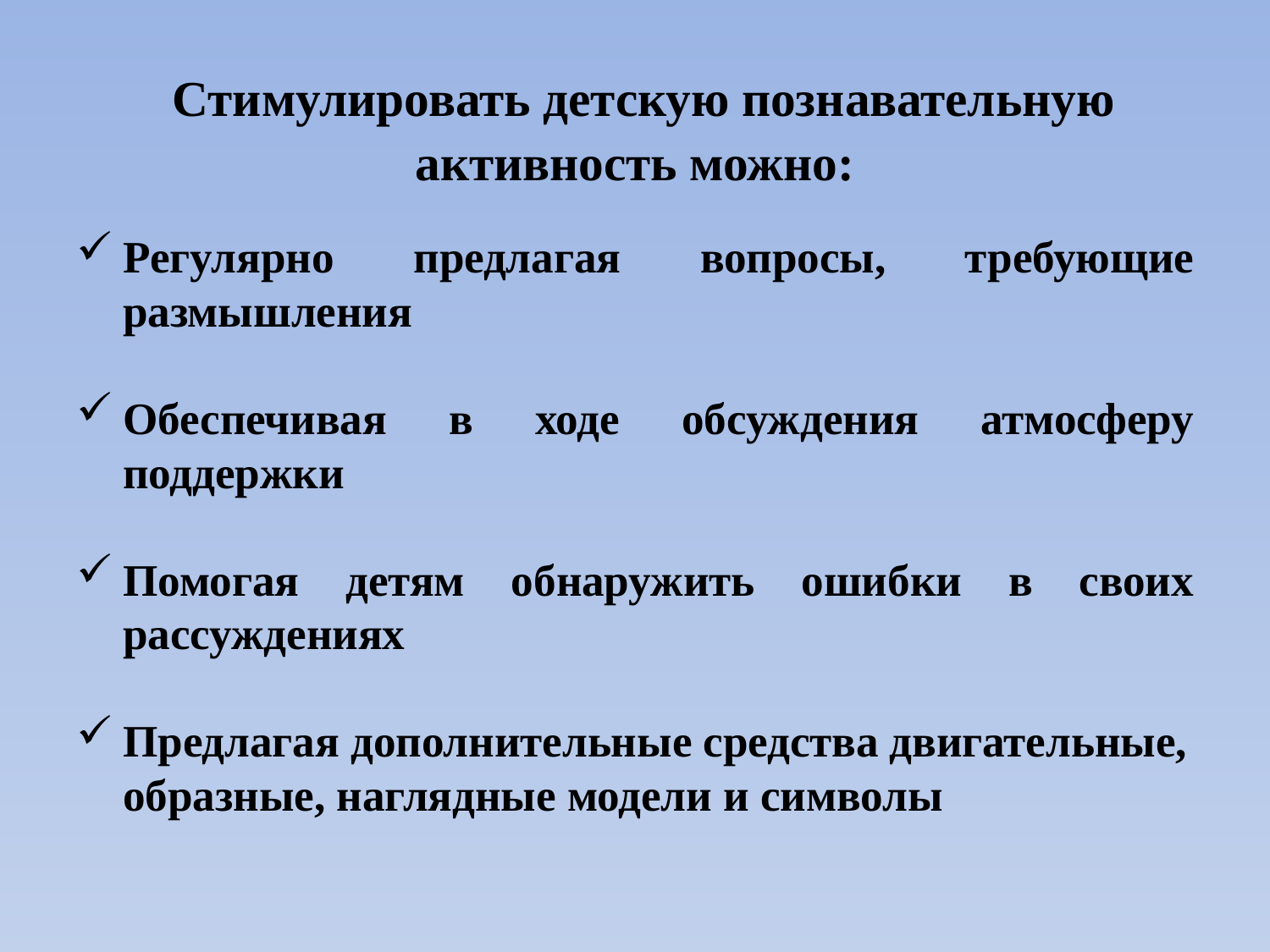

# Стимулировать детскую познавательную активность можно:
Регулярно предлагая вопросы, требующие размышления

Обеспечивая в ходе обсуждения атмосферу поддержки

Помогая детям обнаружить ошибки в своих рассуждениях

Предлагая дополнительные средства двигательные, образные, наглядные модели и символы